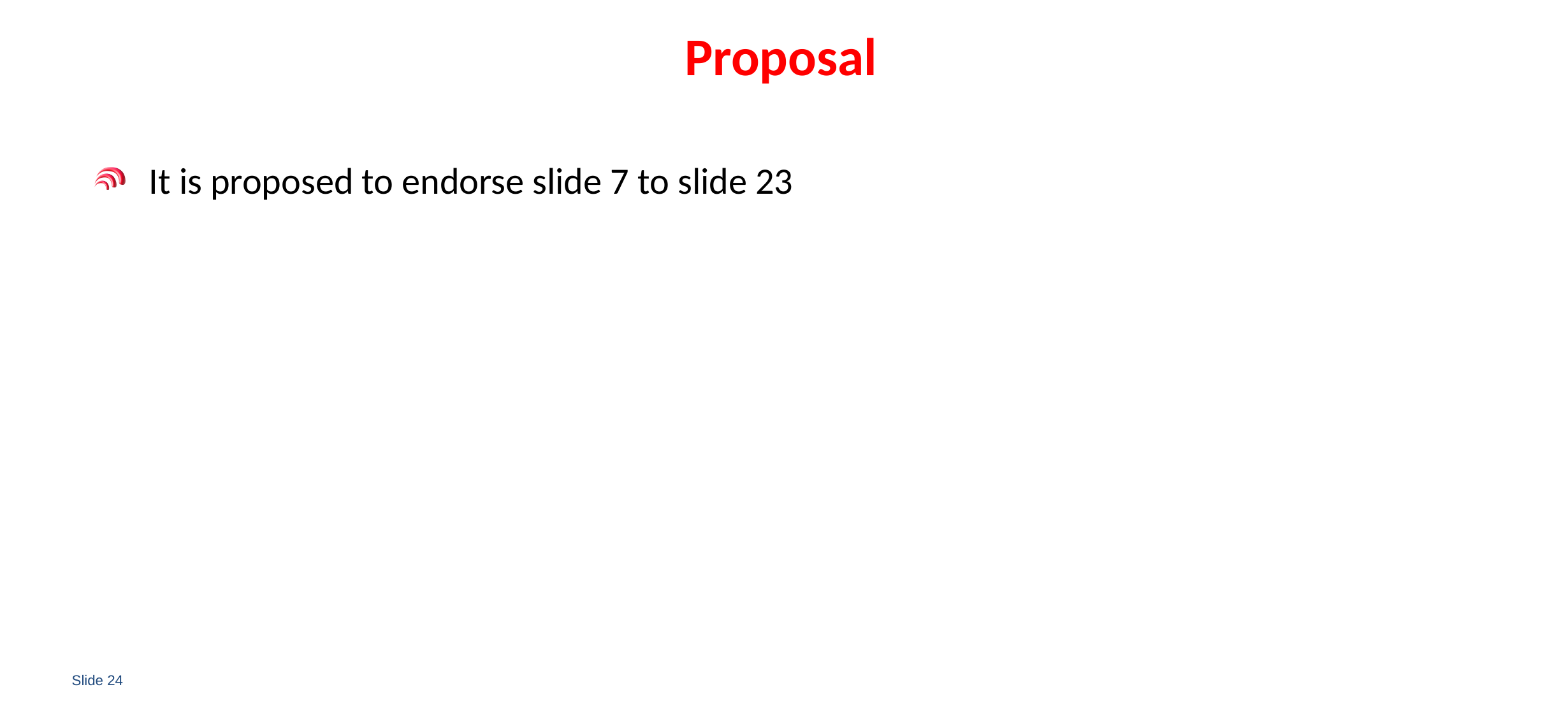

Proposal
 It is proposed to endorse slide 7 to slide 23